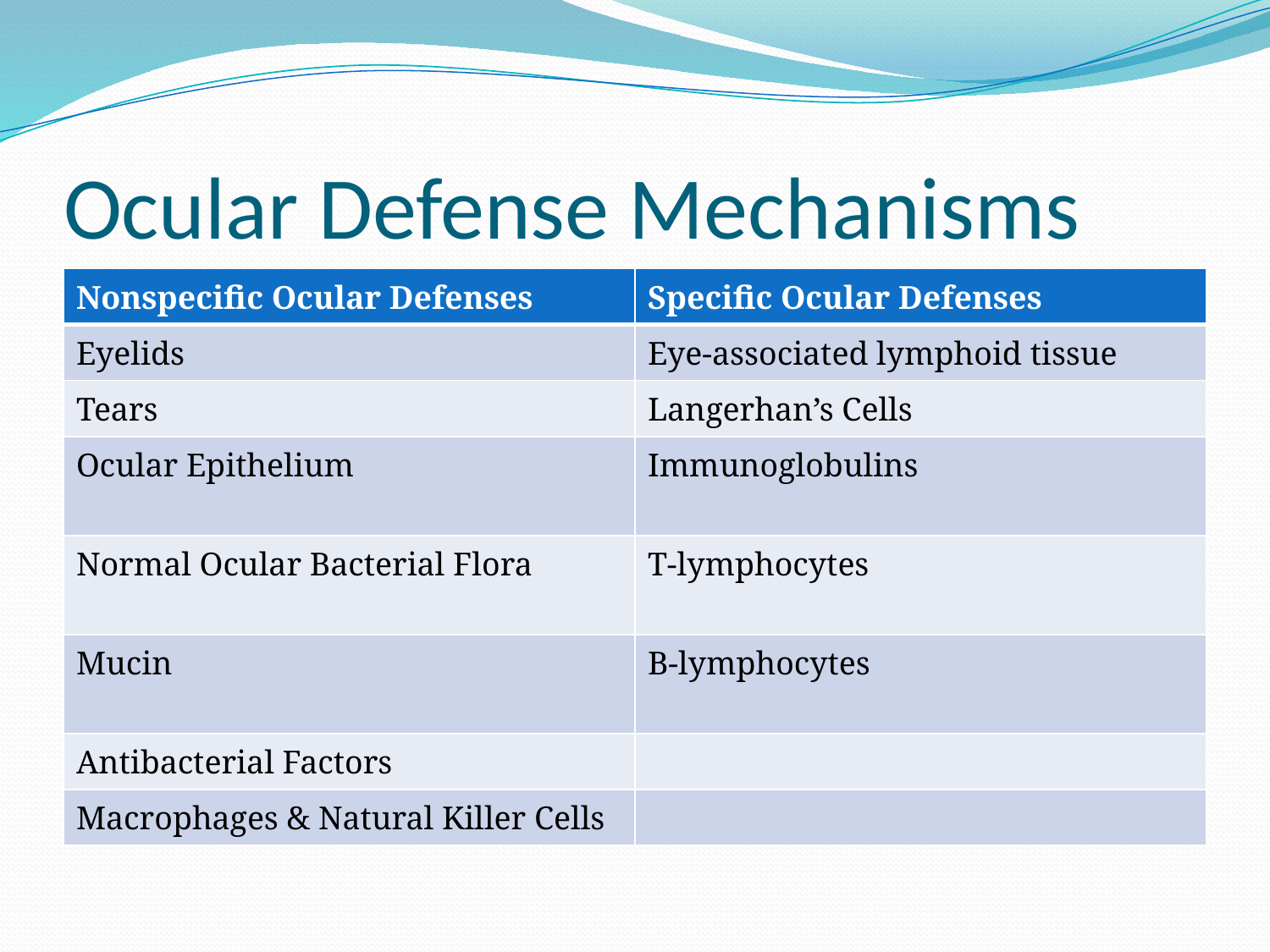

# Ocular Defense Mechanisms
| Nonspecific Ocular Defenses | Specific Ocular Defenses |
| --- | --- |
| Eyelids | Eye-associated lymphoid tissue |
| Tears | Langerhan’s Cells |
| Ocular Epithelium | Immunoglobulins |
| Normal Ocular Bacterial Flora | T-lymphocytes |
| Mucin | B-lymphocytes |
| Antibacterial Factors |  |
| Macrophages & Natural Killer Cells |  |